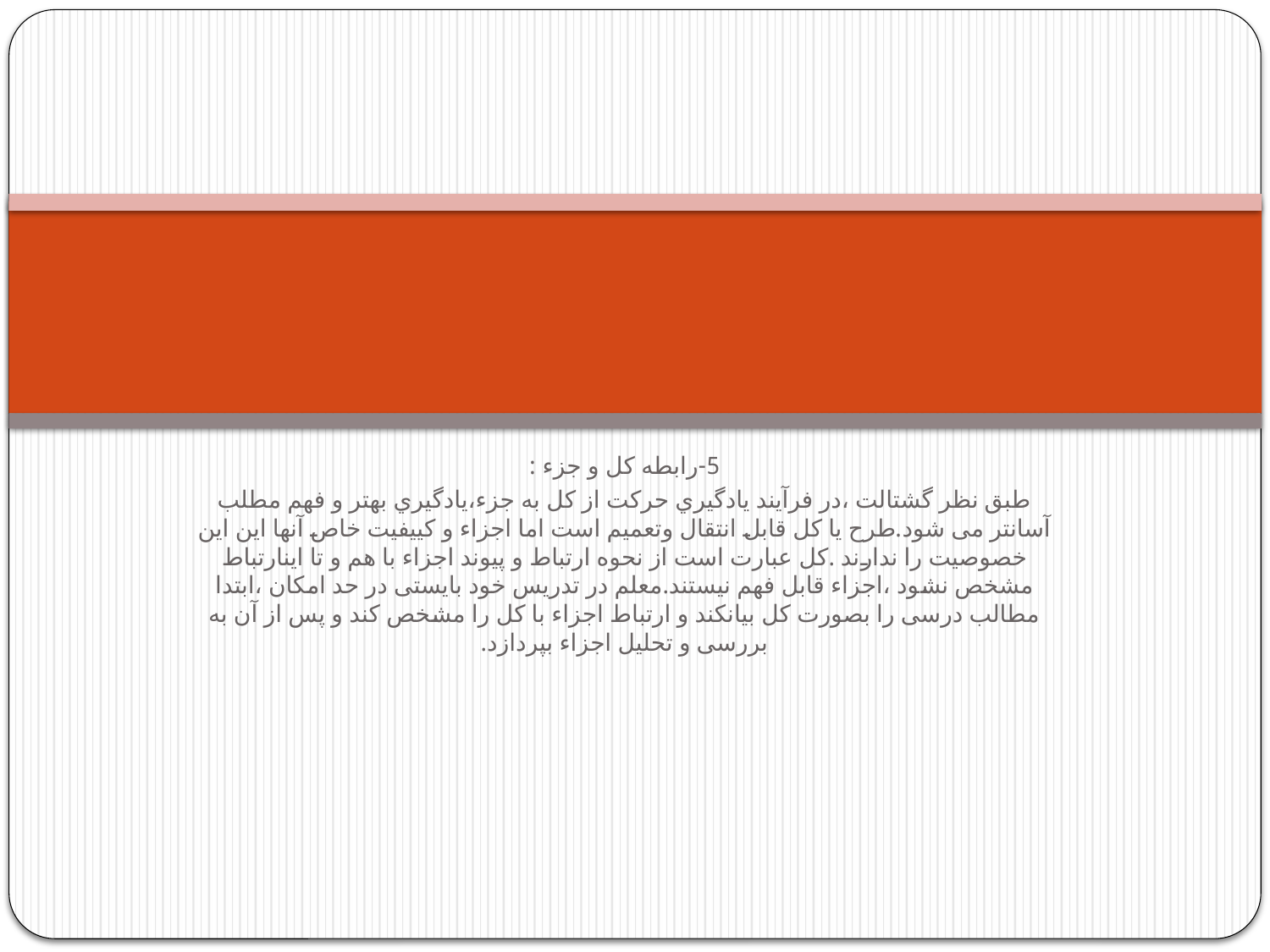

#
5-رابطه کل و جزء :
طبق نظر گشتالت ،در فرآیند یادگیري حرکت از کل به جزء،یادگیري بهتر و فهم مطلب آسانتر می شود.طرح یا کل قابل انتقال وتعمیم است اما اجزاء و کییفیت خاص آنها این این خصوصیت را ندارند .کل عبارت است از نحوه ارتباط و پیوند اجزاء با هم و تا اینارتباط مشخص نشود ،اجزاء قابل فهم نیستند.معلم در تدریس خود بایستی در حد امکان ،ابتدا مطالب درسی را بصورت کل بیانکند و ارتباط اجزاء با کل را مشخص کند و پس از آن به بررسی و تحلیل اجزاء بپردازد.